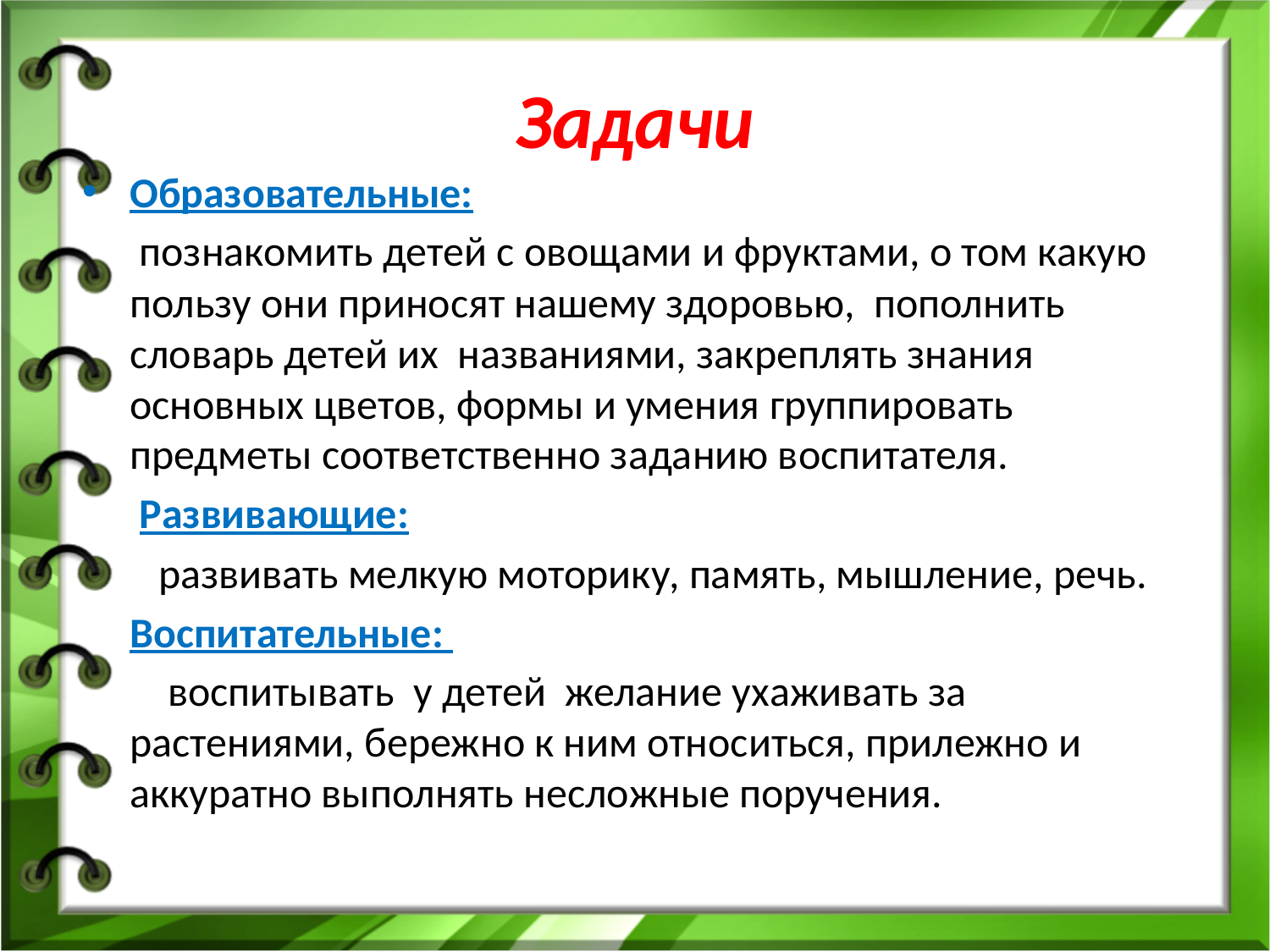

# Задачи
Образовательные:
      познакомить детей с овощами и фруктами, о том какую пользу они приносят нашему здоровью,  пополнить словарь детей их  названиями, закреплять знания  основных цветов, формы и умения группировать предметы соответственно заданию воспитателя.
      Развивающие:
        развивать мелкую моторику, память, мышление, речь.
     Воспитательные:
         воспитывать  у детей  желание ухаживать за растениями, бережно к ним относиться, прилежно и аккуратно выполнять несложные поручения.